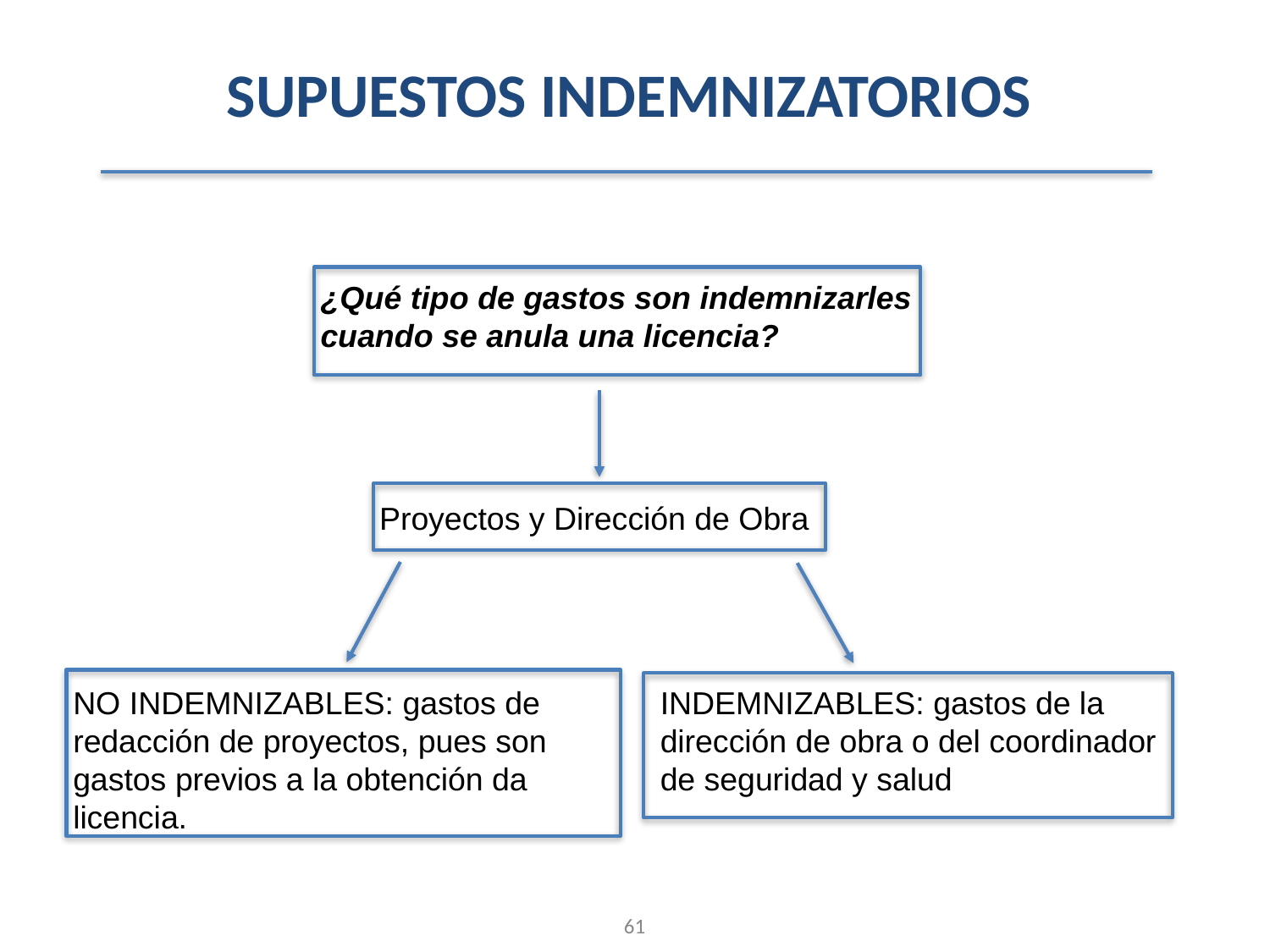

SUPUESTOS INDEMNIZATORIOS

¿Qué tipo de gastos son indemnizarles cuando se anula una licencia?

Proyectos y Dirección de Obra

NO INDEMNIZABLES: gastos de redacción de proyectos, pues son gastos previos a la obtención da licencia.
INDEMNIZABLES: gastos de la dirección de obra o del coordinador de seguridad y salud
61